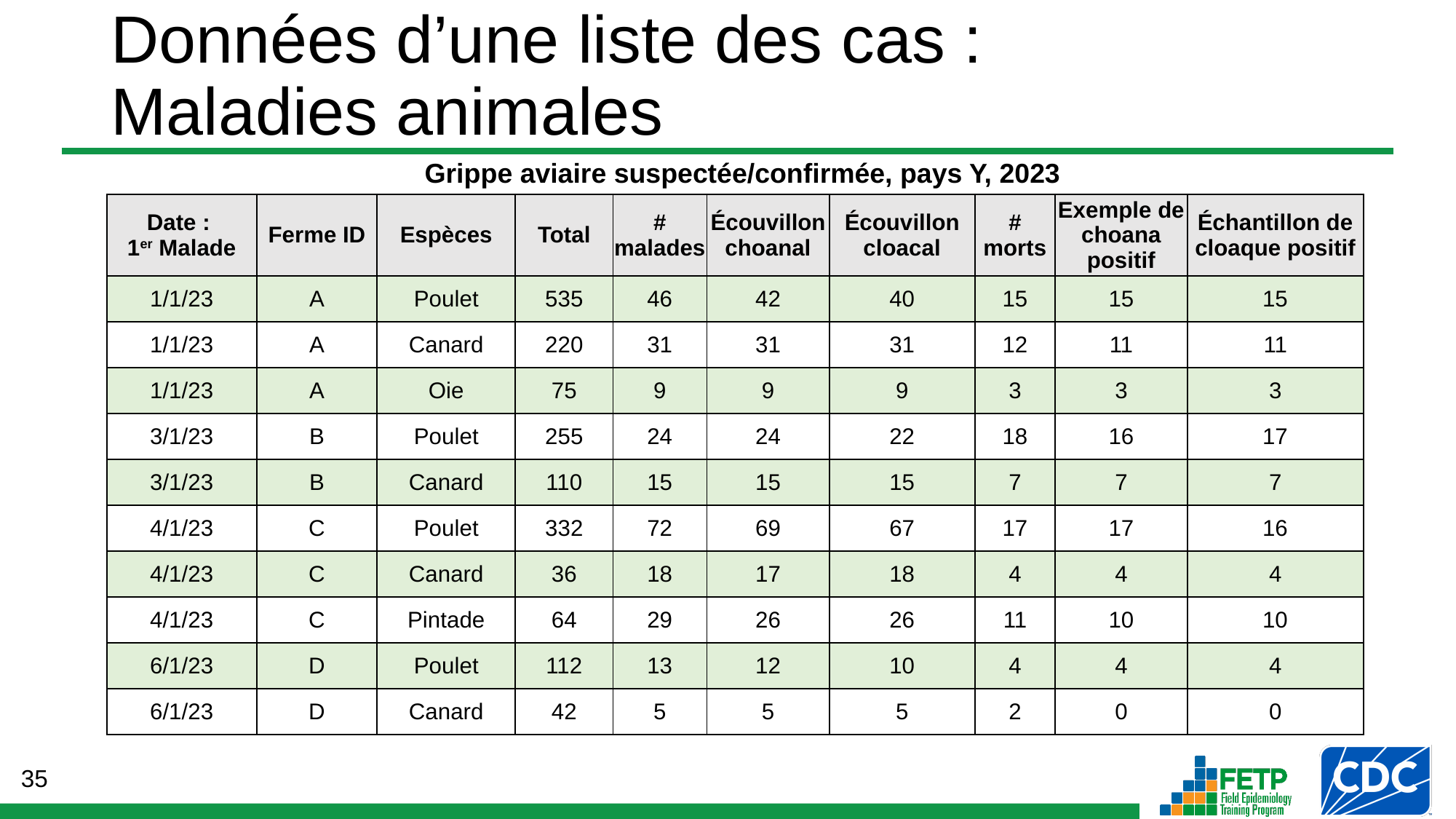

# Données d’une liste des cas : Maladies animales
Grippe aviaire suspectée/confirmée, pays Y, 2023
| Date : 1er Malade | Ferme ID | Espèces | Total | # malades | Écouvillon choanal | Écouvillon cloacal | # morts | Exemple de choana positif | Échantillon de cloaque positif |
| --- | --- | --- | --- | --- | --- | --- | --- | --- | --- |
| 1/1/23 | A | Poulet | 535 | 46 | 42 | 40 | 15 | 15 | 15 |
| 1/1/23 | A | Canard | 220 | 31 | 31 | 31 | 12 | 11 | 11 |
| 1/1/23 | A | Oie | 75 | 9 | 9 | 9 | 3 | 3 | 3 |
| 3/1/23 | B | Poulet | 255 | 24 | 24 | 22 | 18 | 16 | 17 |
| 3/1/23 | B | Canard | 110 | 15 | 15 | 15 | 7 | 7 | 7 |
| 4/1/23 | C | Poulet | 332 | 72 | 69 | 67 | 17 | 17 | 16 |
| 4/1/23 | C | Canard | 36 | 18 | 17 | 18 | 4 | 4 | 4 |
| 4/1/23 | C | Pintade | 64 | 29 | 26 | 26 | 11 | 10 | 10 |
| 6/1/23 | D | Poulet | 112 | 13 | 12 | 10 | 4 | 4 | 4 |
| 6/1/23 | D | Canard | 42 | 5 | 5 | 5 | 2 | 0 | 0 |